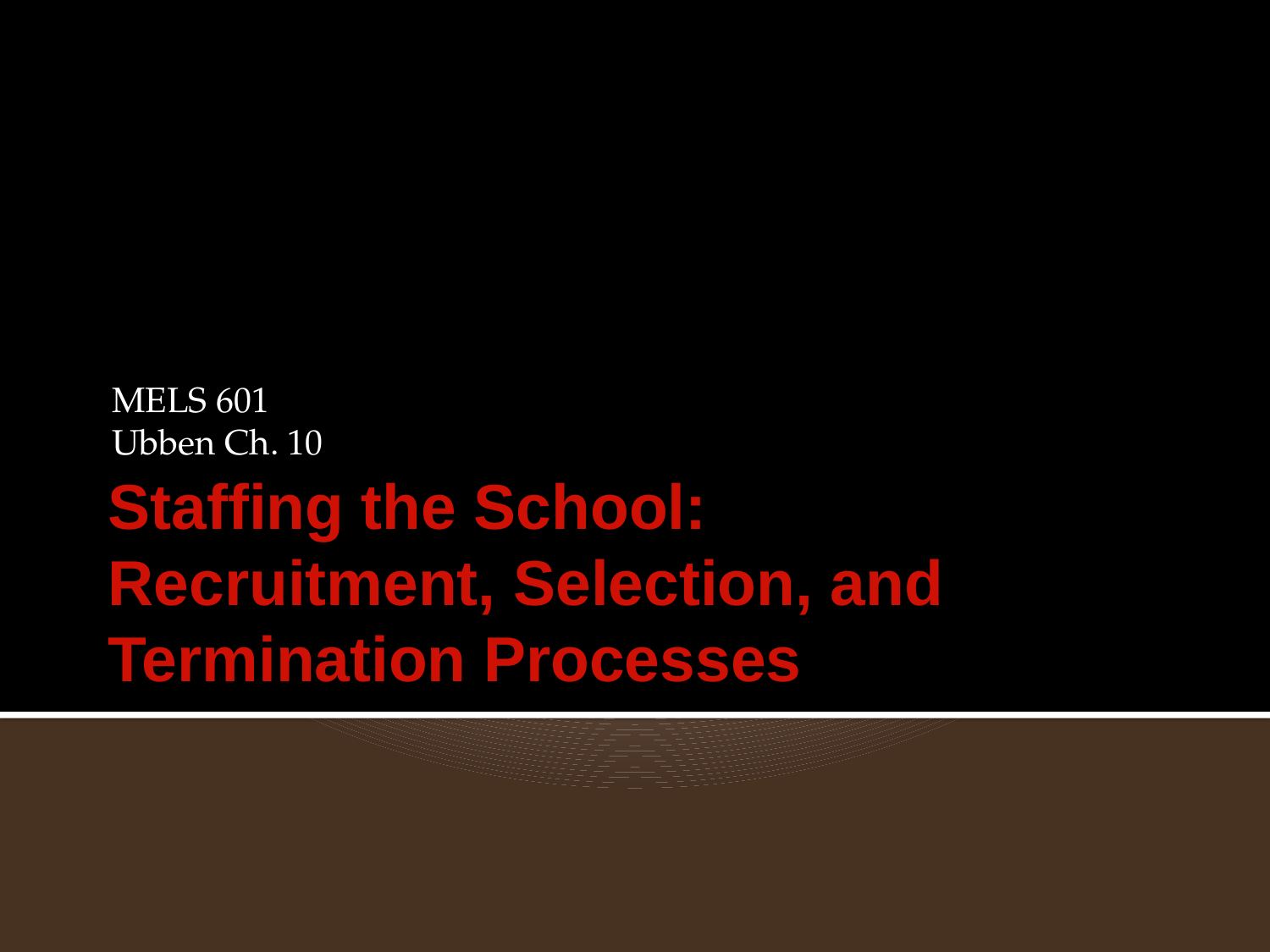

MELS 601
Ubben Ch. 10
# Staffing the School: Recruitment, Selection, and Termination Processes